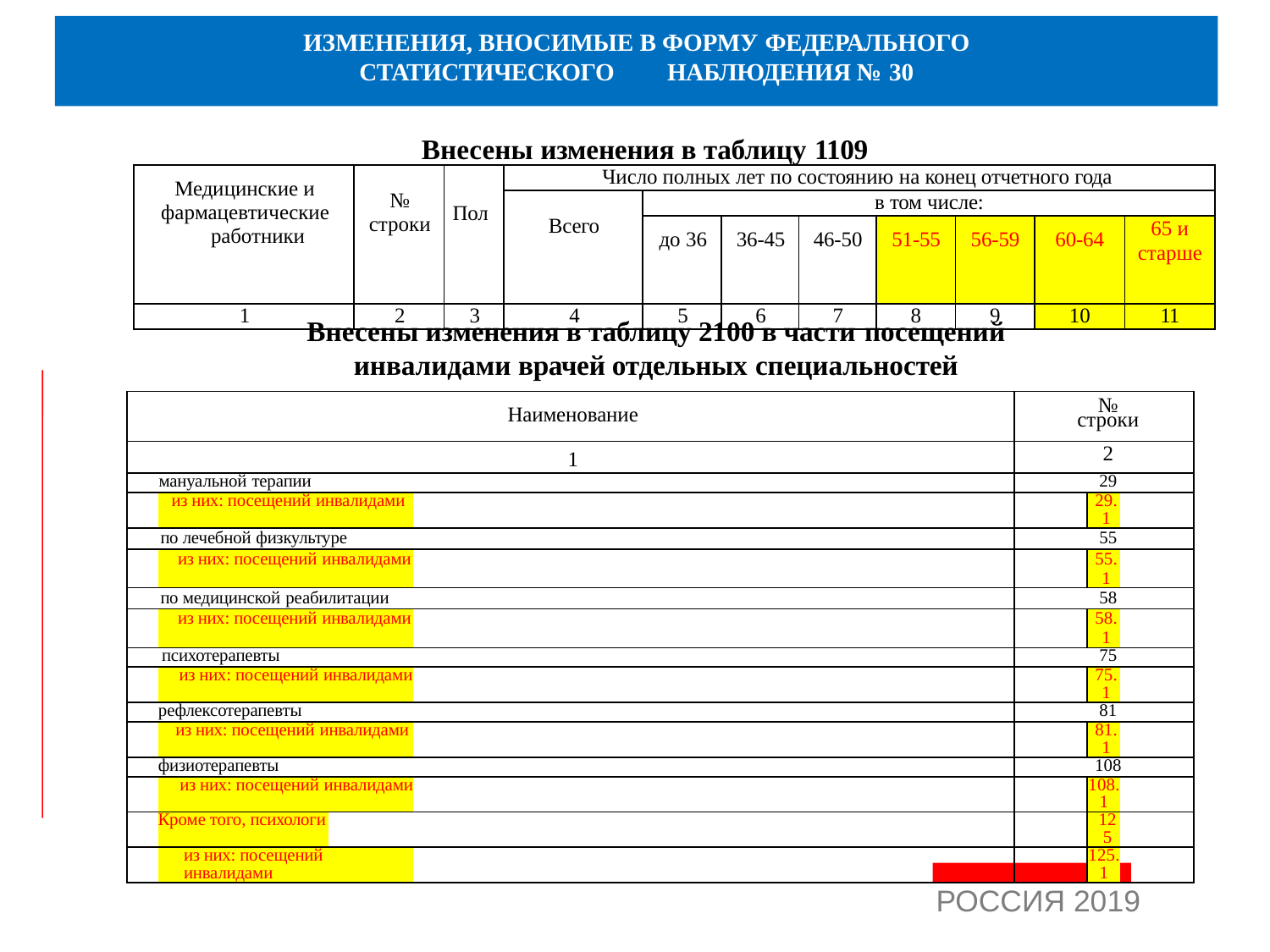

ИЗМЕНЕНИЯ, ВНОСИМЫЕ В ФОРМУ ФЕДЕРАЛЬНОГО
СТАТИСТИЧЕСКОГО	НАБЛЮДЕНИЯ № 30

Внесены изменения в таблицу 1109
| Медицинские и фармацевтические работники | № строки | Пол | Число полных лет по состоянию на конец отчетного года |  |  |  |  |  |  |  |
| --- | --- | --- | --- | --- | --- | --- | --- | --- | --- | --- |
|  |  |  | Всего | в том числе: |  |  |  |  |  |  |
|  |  |  |  | до 36 | 36-45 | 46-50 | 51-55 | 56-59 | 60-64 | 65 и старше |
| 1 | 2 | 3 | 4 | 5 | 6 | 7 | 8 | 9 | 10 | 11 |
Внесены изменения в таблицу 2100 в части посещений
инвалидами врачей отдельных специальностей

| Наименование |  |  |  | № строки |  |  |
| --- | --- | --- | --- | --- | --- | --- |
| 1 |  |  |  | 2 |  |  |
| мануальной терапии |  |  |  | 29 |  |  |
|  | из них: посещений инвалидами |  |  |  | 29.1 |  |
| по лечебной физкультуре |  |  |  | 55 |  |  |
|  | из них: посещений инвалидами |  |  |  | 55.1 |  |
| по медицинской реабилитации |  |  |  | 58 |  |  |
|  | из них: посещений инвалидами |  |  |  | 58.1 |  |
| психотерапевты |  |  |  | 75 |  |  |
|  | из них: посещений инвалидами |  |  |  | 75.1 |  |
| рефлексотерапевты |  |  |  | 81 |  |  |
|  | из них: посещений инвалидами |  |  |  | 81.1 |  |
| физиотерапевты |  |  |  | 108 |  |  |
|  | из них: посещений инвалидами |  |  |  | 108.1 |  |
|  | Кроме того, психологи |  |  |  | 125 |  |
|  | из них: посещений инвалидами |  |  |  | 125.1 |  |

РОССИЯ 2019